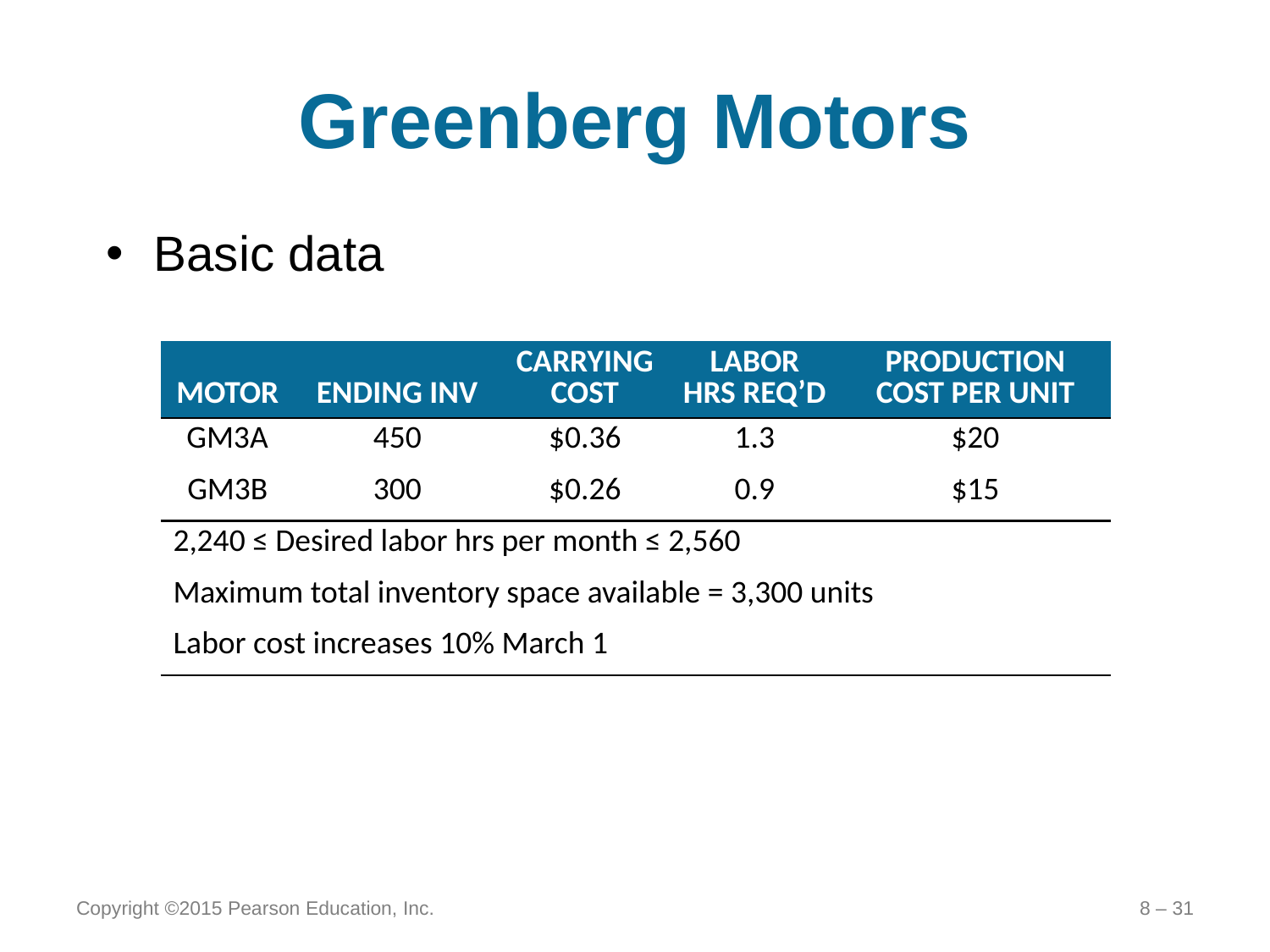

# Greenberg Motors
Basic data
| MOTOR | ENDING INV | CARRYING COST | LABOR HRS REQ’D | PRODUCTION COST PER UNIT |
| --- | --- | --- | --- | --- |
| GM3A | 450 | $0.36 | 1.3 | $20 |
| GM3B | 300 | $0.26 | 0.9 | $15 |
| 2,240 ≤ Desired labor hrs per month ≤ 2,560 |  |  |  |  |
| Maximum total inventory space available = 3,300 units |  |  |  |  |
| Labor cost increases 10% March 1 |  |  |  |  |
Copyright ©2015 Pearson Education, Inc.
8 – 31